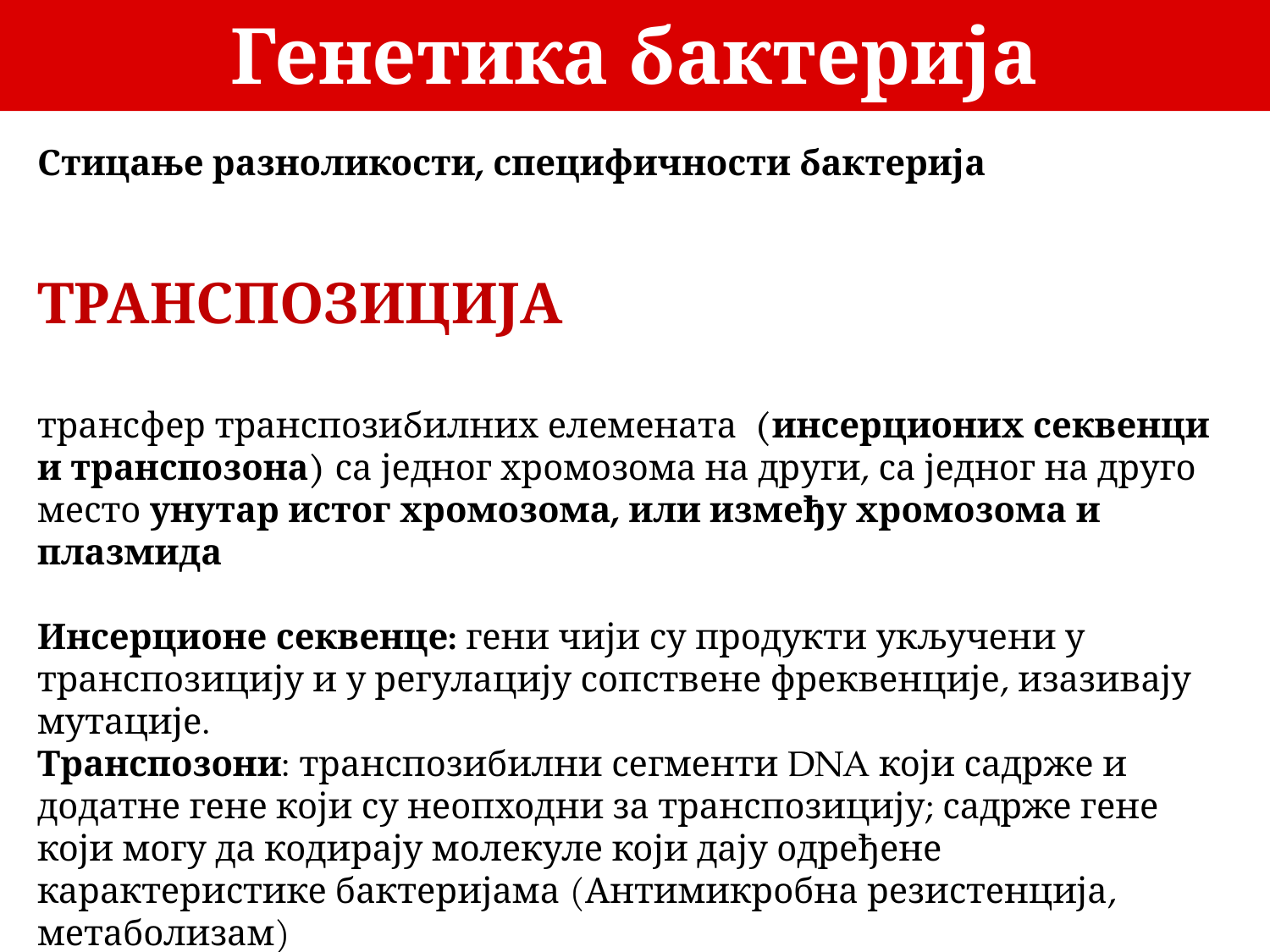

Генетика бактерија
Стицање разноликости, специфичности бактерија

ТРАНСПОЗИЦИЈА

трансфер транспозибилних елемената  (инсерционих секвенци и транспозона) са једног хромозома на други, са једног на друго место унутар истог хромозома, или између хромозома и плазмида

Инсерционе секвенце: гени чији су продукти укључени у транспозицију и у регулацију сопствене фреквенције, изазивају мутације.
Транспозони: транспозибилни сегменти DNA који садрже и додатне гене који су неопходни за транспозицију; садрже гене који могу да кодирају молекуле који дају одређене карактеристике бактеријама (Антимикробна резистенција, метаболизам)